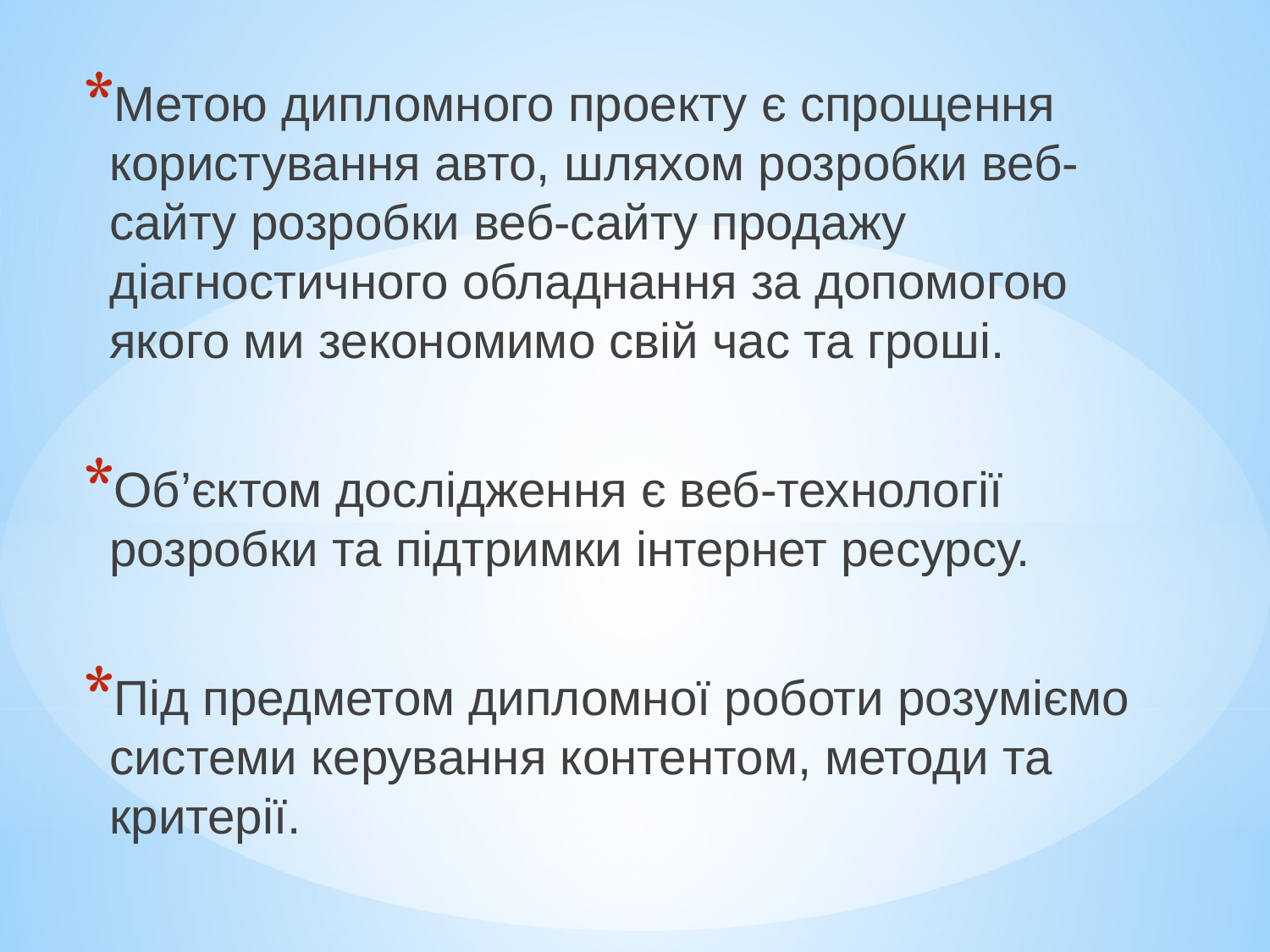

Метою дипломного проекту є спрощення користування авто, шляхом розробки веб-сайту розробки веб-сайту продажу діагностичного обладнання за допомогою якого ми зекономимо свій час та гроші.

Об’єктом дослідження є веб-технології розробки та підтримки інтернет ресурсу.

Під предметом дипломної роботи розуміємо системи керування контентом, методи та критерії.